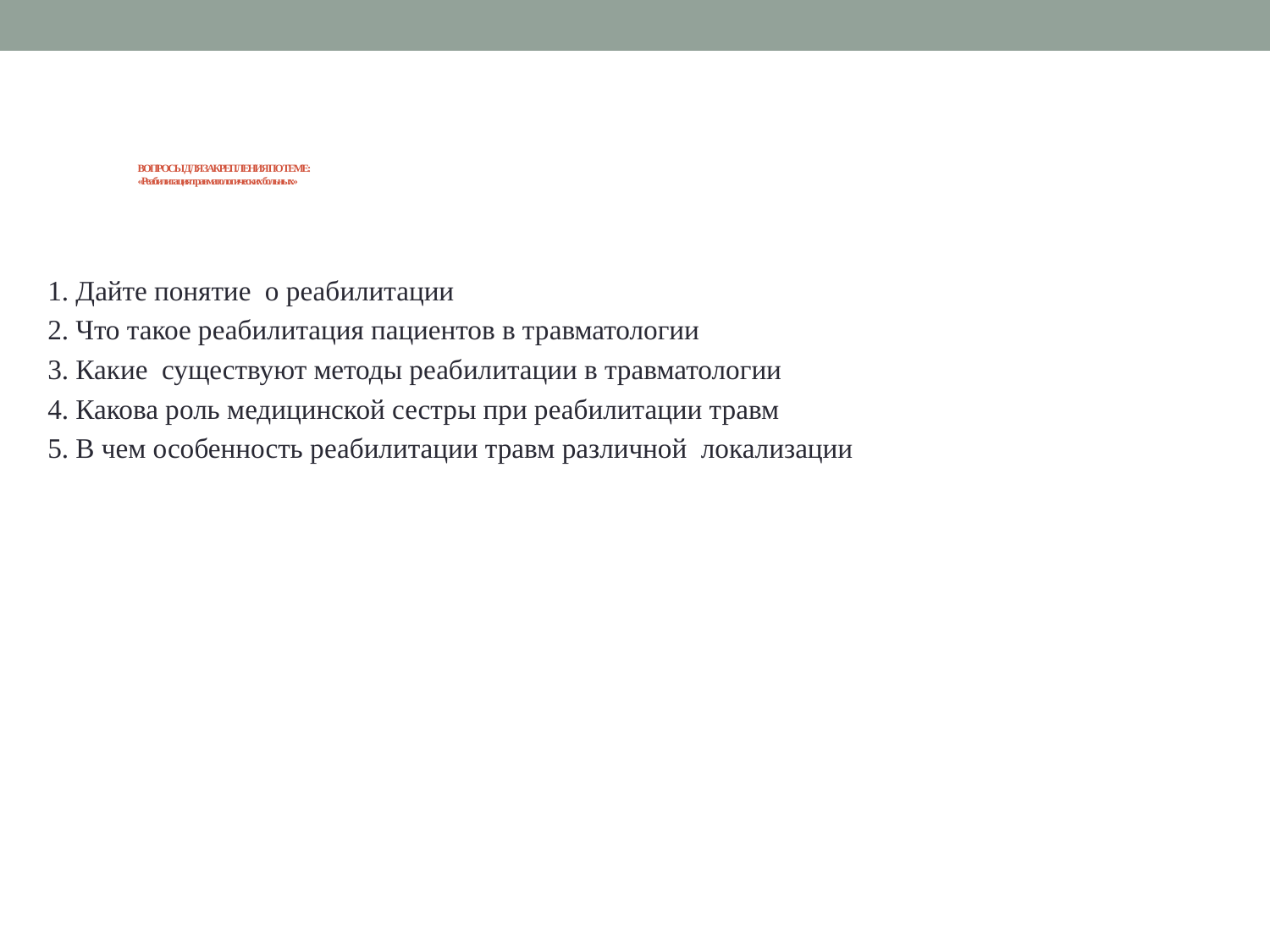

ВОПРОСЫ ДЛЯ ЗАКРЕПЛЕНИЯ ПО ТЕМЕ:
«Реабилитация травматологических больных»
1. Дайте понятие  о реабилитации
2. Что такое реабилитация пациентов в травматологии
3. Какие  существуют методы реабилитации в травматологии
4. Какова роль медицинской сестры при реабилитации травм
5. В чем особенность реабилитации травм различной  локализации